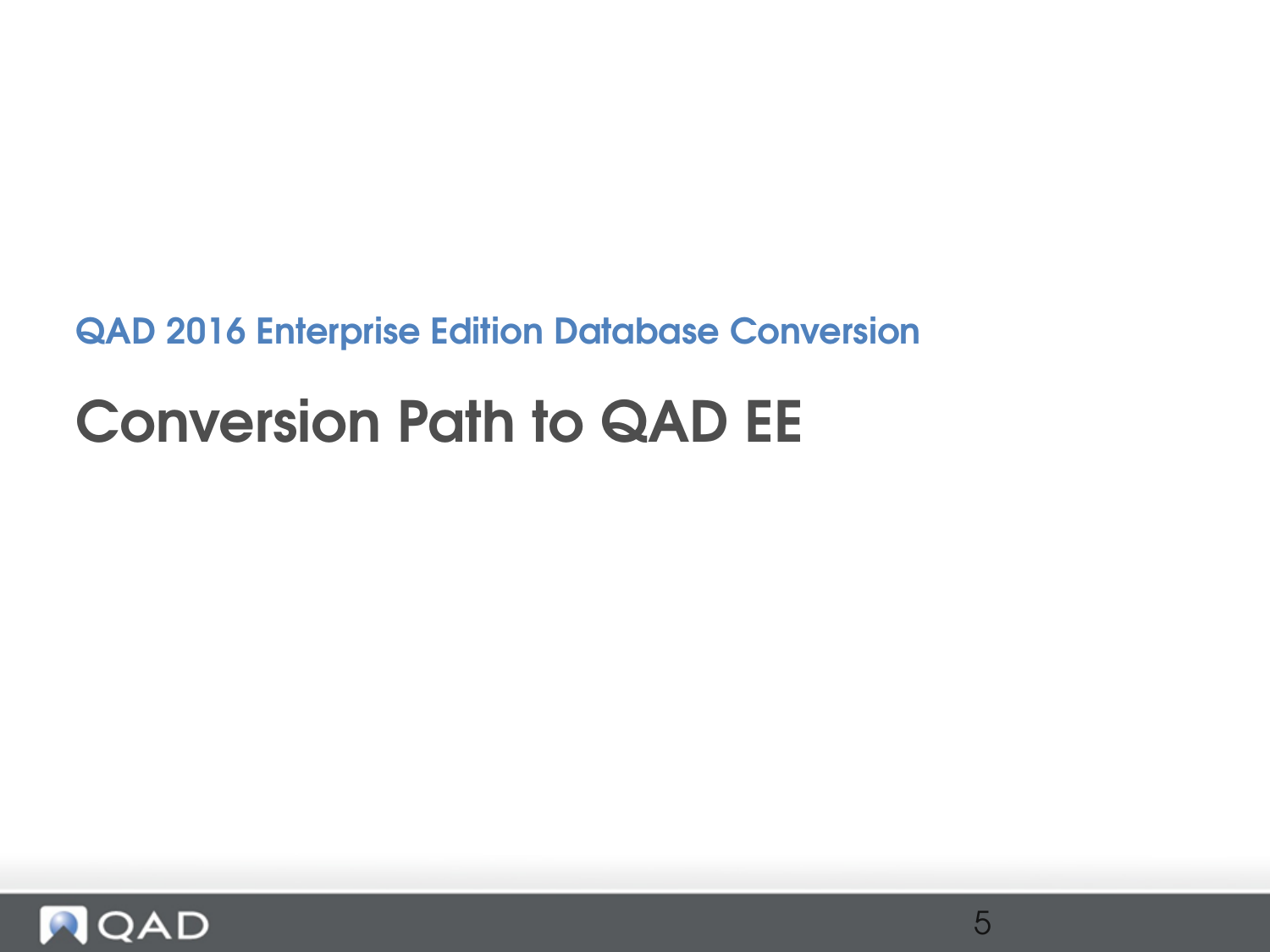

QAD 2016 Enterprise Edition Database Conversion
# Conversion Path to QAD EE
5